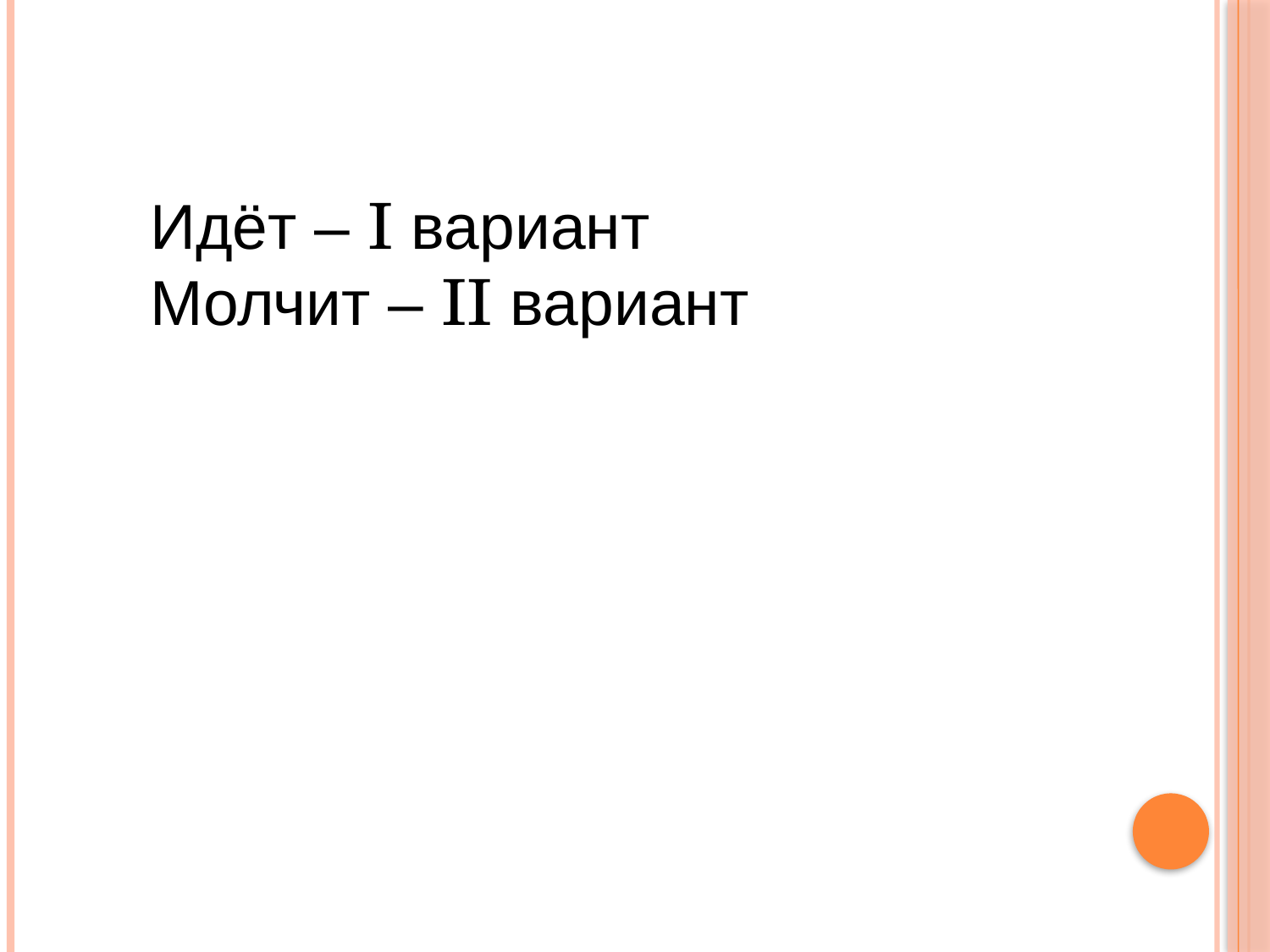

Идёт – I вариант
Молчит – II вариант